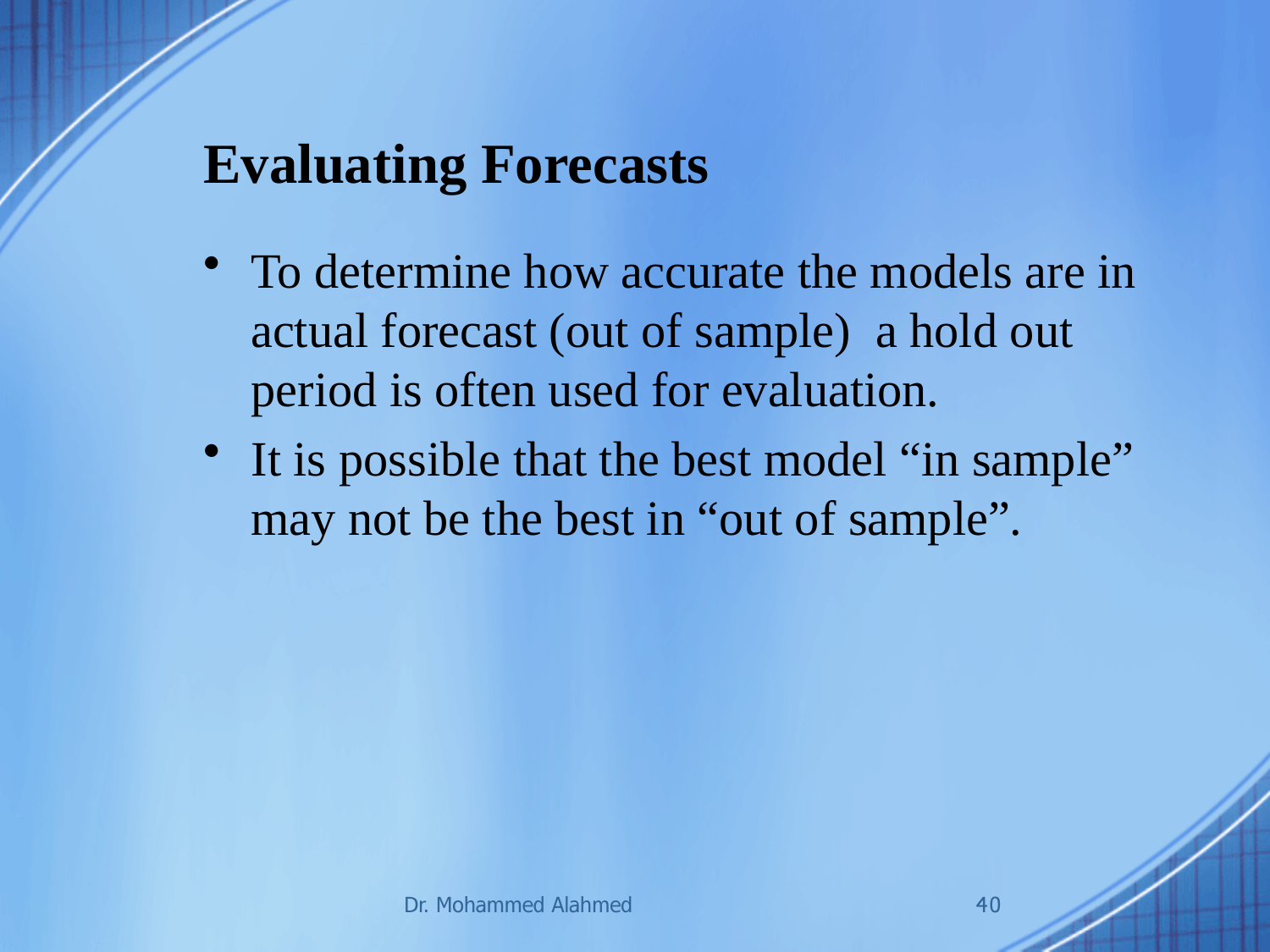

# Evaluating Forecasts
To determine how accurate the models are in actual forecast (out of sample)  a hold out period is often used for evaluation.
It is possible that the best model “in sample” may not be the best in “out of sample”.
Dr. Mohammed Alahmed
40